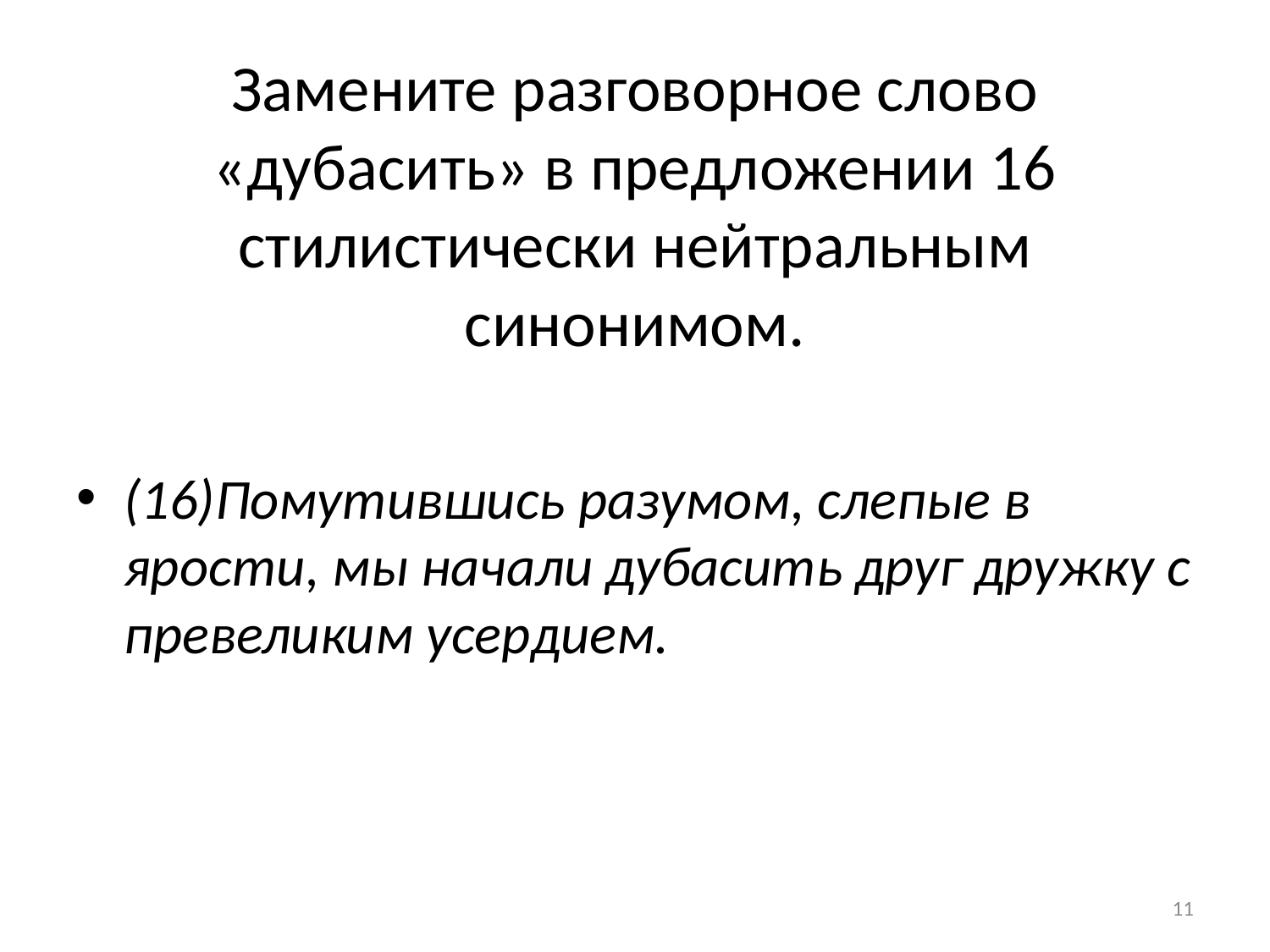

# Замените разговорное слово «дубасить» в предложении 16 стилистически нейтральным синонимом.
(16)Помутившись разумом, слепые в ярости, мы начали дубасить друг дружку с превеликим усердием.
11